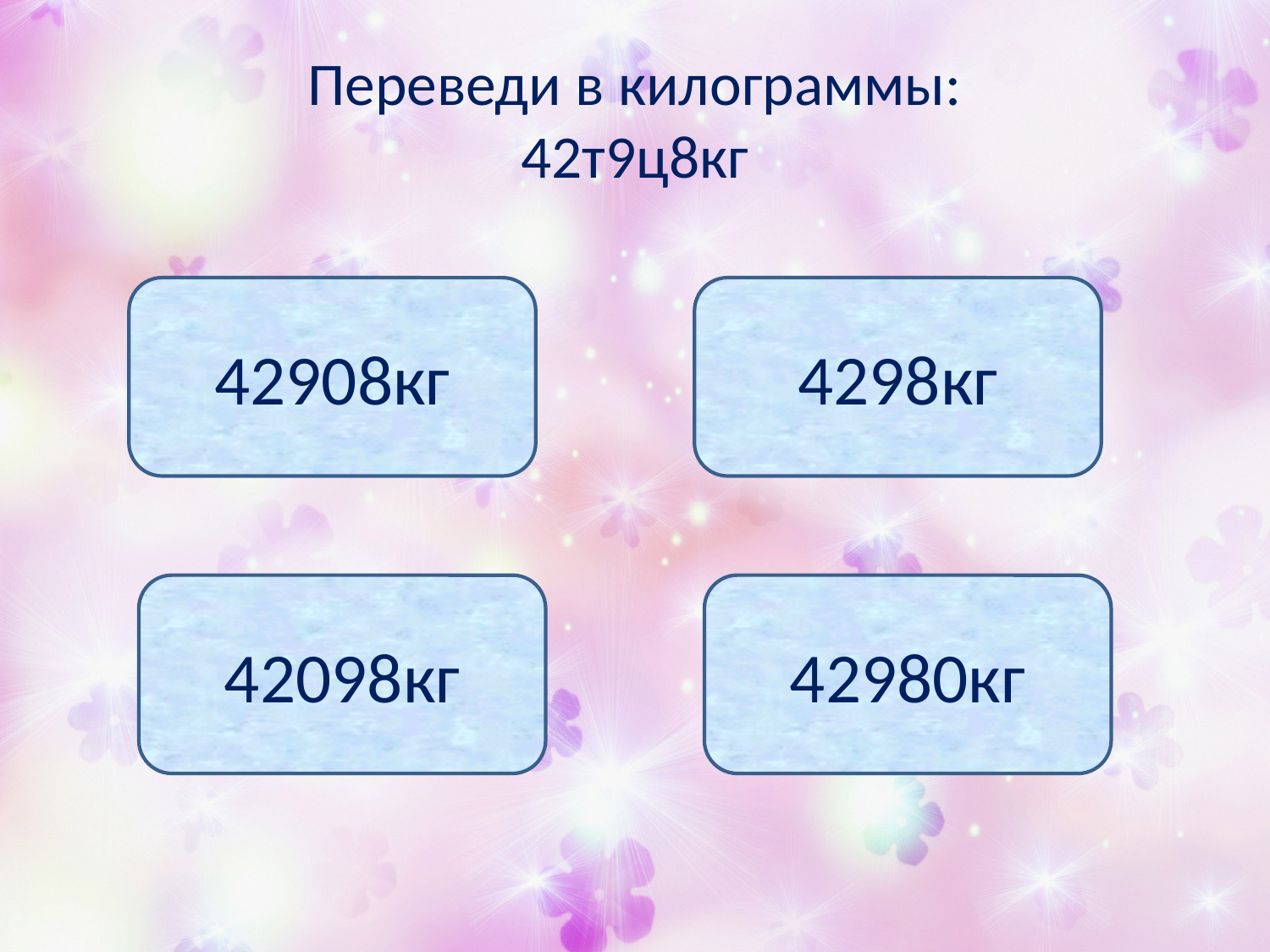

# Переведи в килограммы: 42т9ц8кг
42908кг
4298кг
42098кг
42980кг